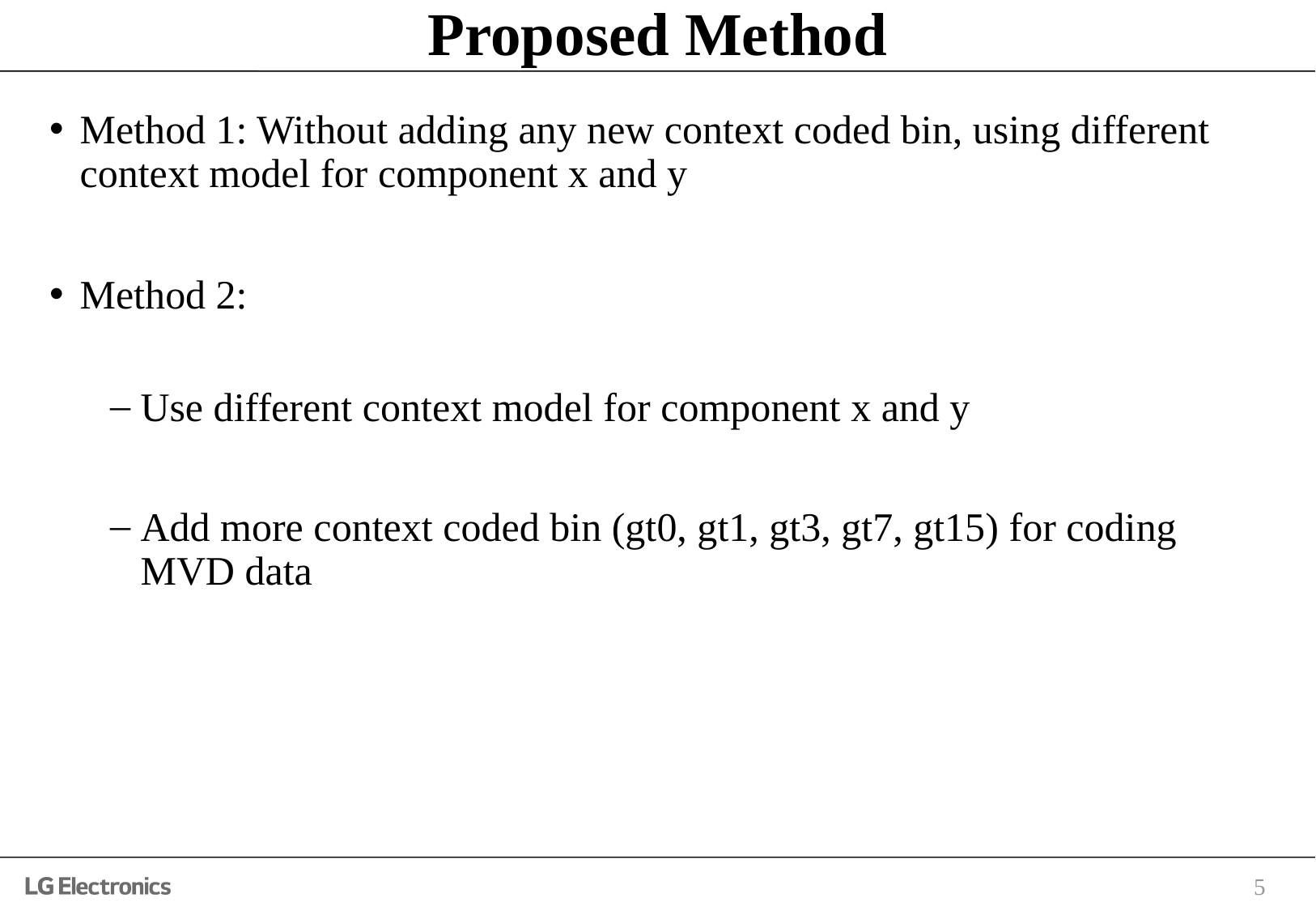

# Proposed Method
Method 1: Without adding any new context coded bin, using different context model for component x and y

Method 2:

Use different context model for component x and y

Add more context coded bin (gt0, gt1, gt3, gt7, gt15) for coding MVD data

5